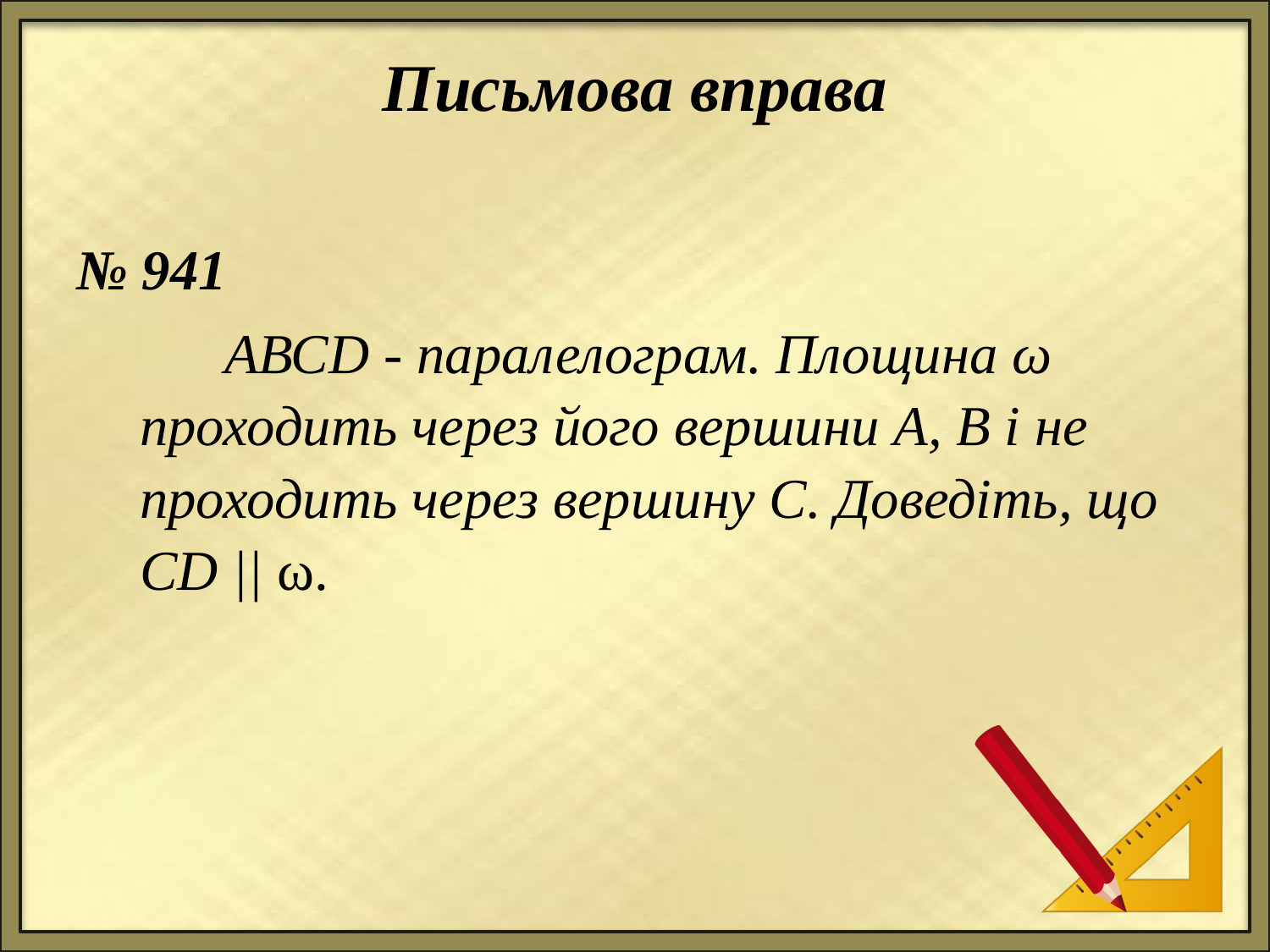

# Письмова вправа
№ 941
      АВСD - паралелограм. Площина ω проходить через його вершини A, B і не проходить через вершину C. Доведіть, що CD || ω.